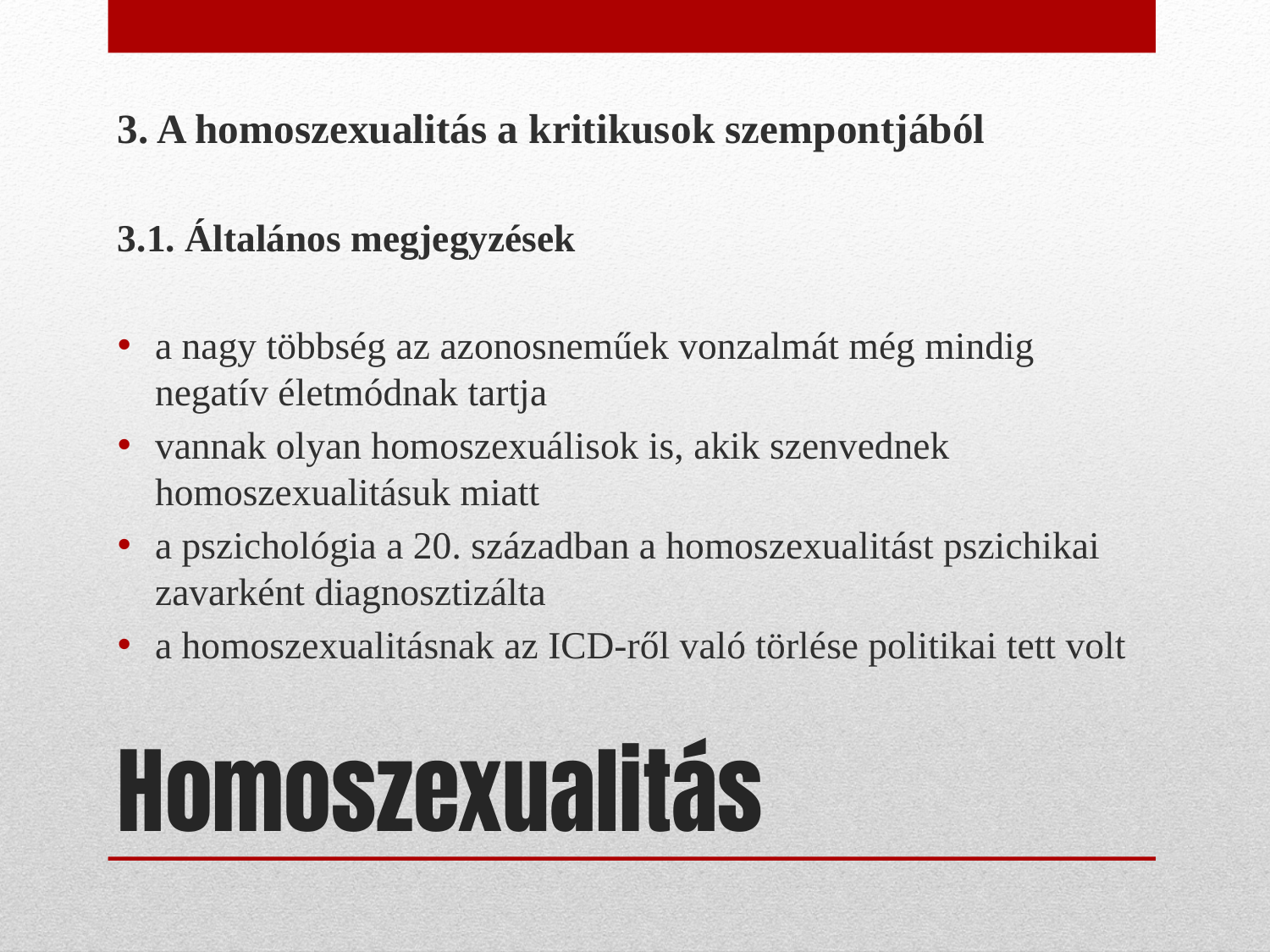

3. A homoszexualitás a kritikusok szempontjából

3.1. Általános megjegyzések

a nagy többség az azonosneműek vonzalmát még mindig negatív életmódnak tartja
vannak olyan homoszexuálisok is, akik szenvednek homoszexualitásuk miatt
a pszichológia a 20. században a homoszexualitást pszichikai zavarként diagnosztizálta
a homoszexualitásnak az ICD-ről való törlése politikai tett volt

# Homoszexualitás